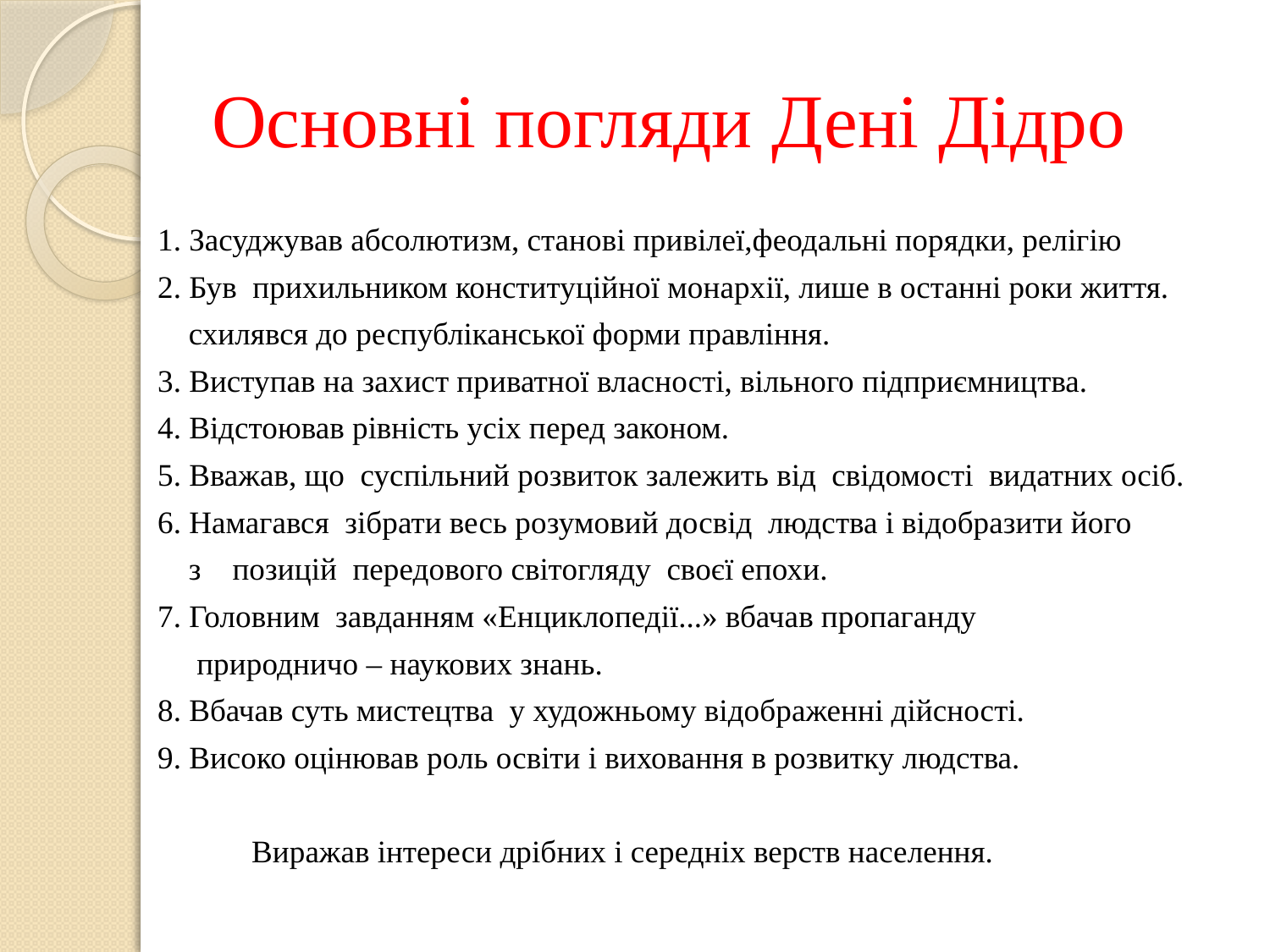

# Основні погляди Дені Дідро

1. Засуджував абсолютизм, станові привілеї,феодальні порядки, релігію
2. Був  прихильником конституційної монархії, лише в останні роки життя.
    схилявся до республіканської форми правління.
3. Виступав на захист приватної власності, вільного підприємництва.
4. Відстоював рівність усіх перед законом.
5. Вважав, що  суспільний розвиток залежить від  свідомості  видатних осіб.
6. Намагався  зібрати весь розумовий досвід  людства і відобразити його
    з    позицій  передового світогляду  своєї епохи.
7. Головним  завданням «Енциклопедії...» вбачав пропаганду
     природничо – наукових знань.
8. Вбачав суть мистецтва  у художньому відображенні дійсності.
9. Високо оцінював роль освіти і виховання в розвитку людства.

            Виражав інтереси дрібних і середніх верств населення.